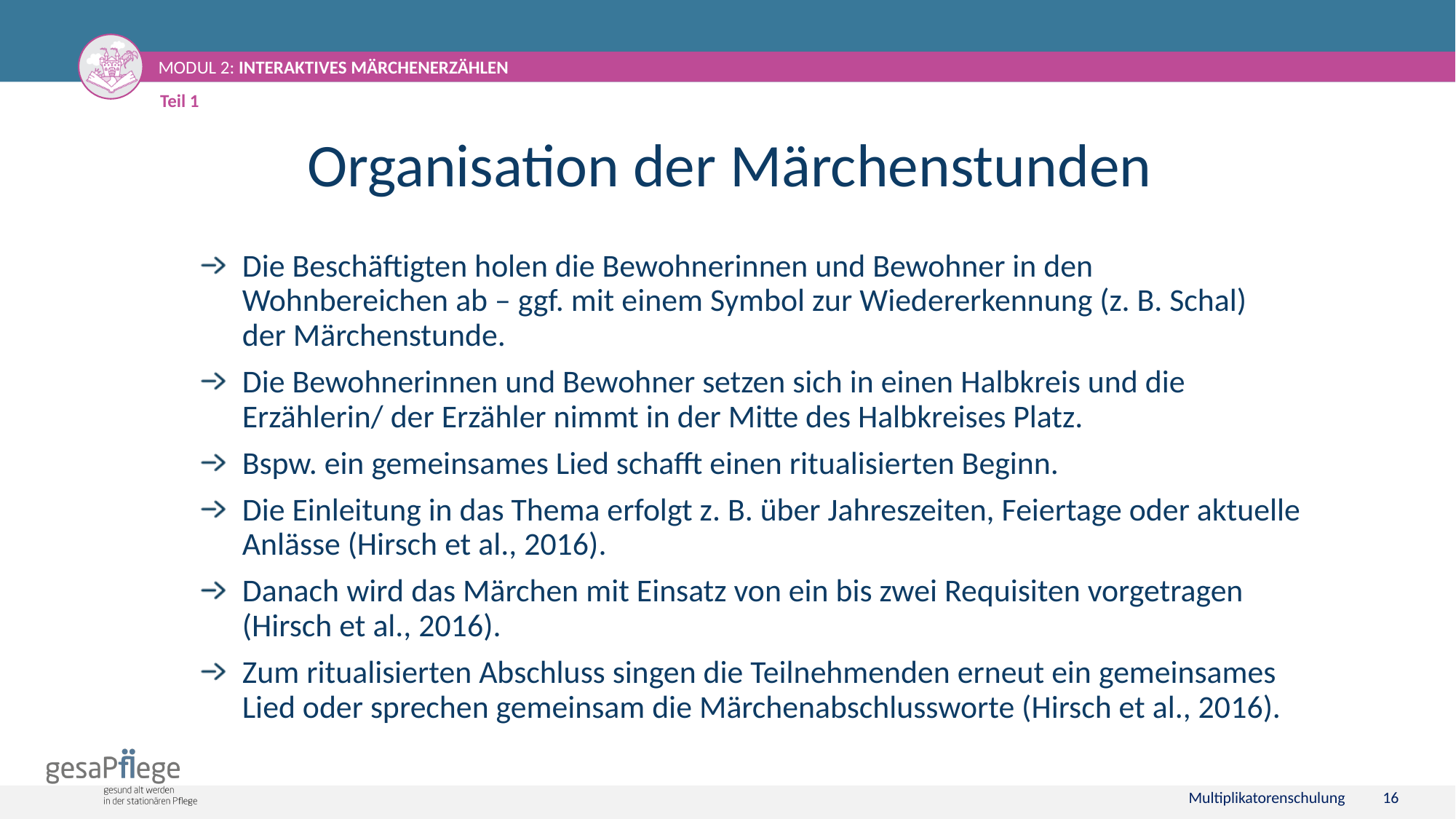

Teil 1
# Organisation der Märchenstunden
Die Beschäftigten holen die Bewohnerinnen und Bewohner in den Wohnbereichen ab – ggf. mit einem Symbol zur Wiedererkennung (z. B. Schal)
der Märchenstunde.
Die Bewohnerinnen und Bewohner setzen sich in einen Halbkreis und die Erzählerin/ der Erzähler nimmt in der Mitte des Halbkreises Platz.
Bspw. ein gemeinsames Lied schafft einen ritualisierten Beginn.
Die Einleitung in das Thema erfolgt z. B. über Jahreszeiten, Feiertage oder aktuelle Anlässe (Hirsch et al., 2016).
Danach wird das Märchen mit Einsatz von ein bis zwei Requisiten vorgetragen (Hirsch et al., 2016).
Zum ritualisierten Abschluss singen die Teilnehmenden erneut ein gemeinsames Lied oder sprechen gemeinsam die Märchenabschlussworte (Hirsch et al., 2016).

Multiplikatorenschulung
16